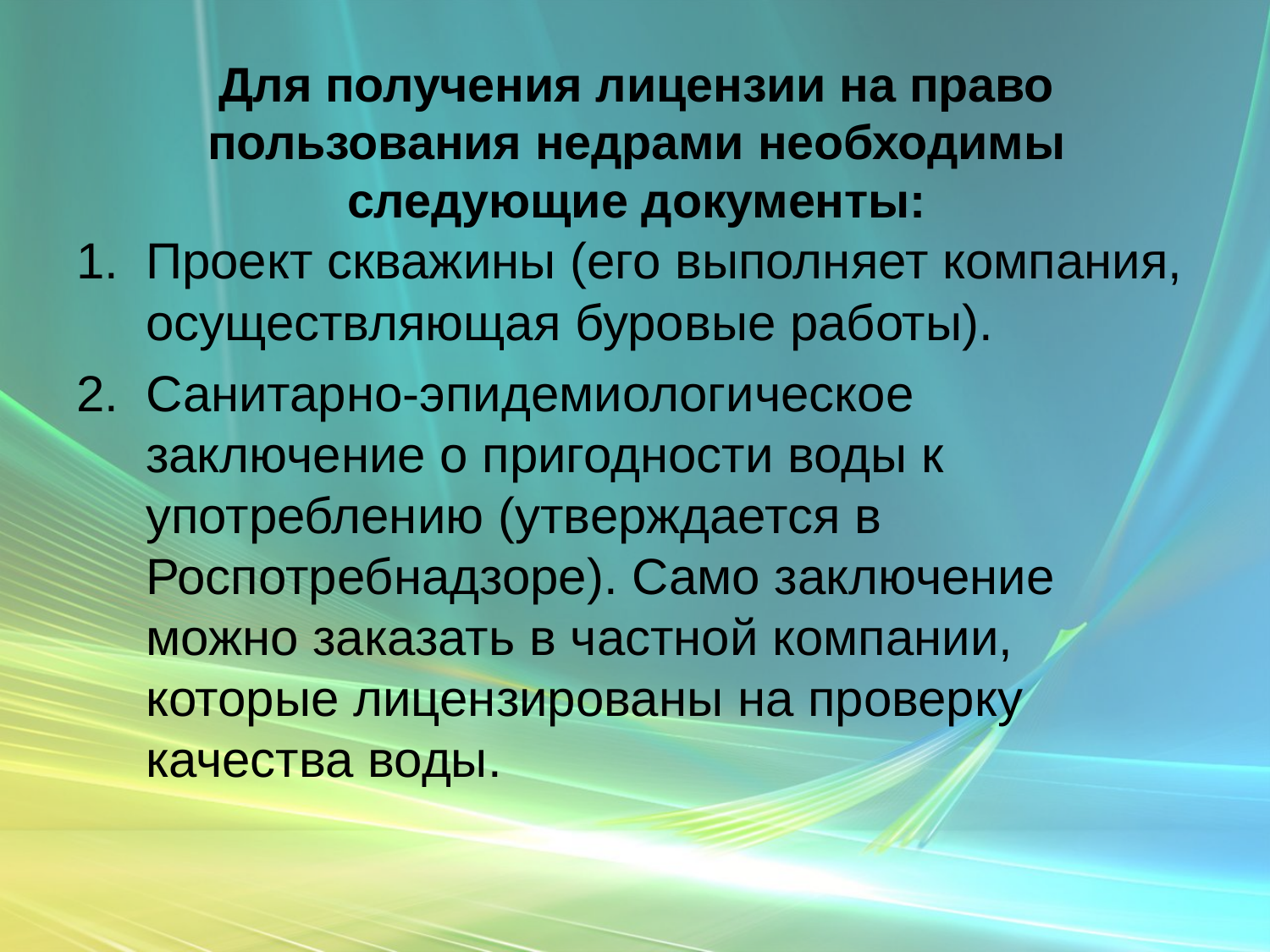

# Для получения лицензии на право пользования недрами необходимы следующие документы:
Проект скважины (его выполняет компания, осуществляющая буровые работы).
Санитарно-эпидемиологическое заключение о пригодности воды к употреблению (утверждается в Роспотребнадзоре). Само заключение можно заказать в частной компании, которые лицензированы на проверку качества воды.